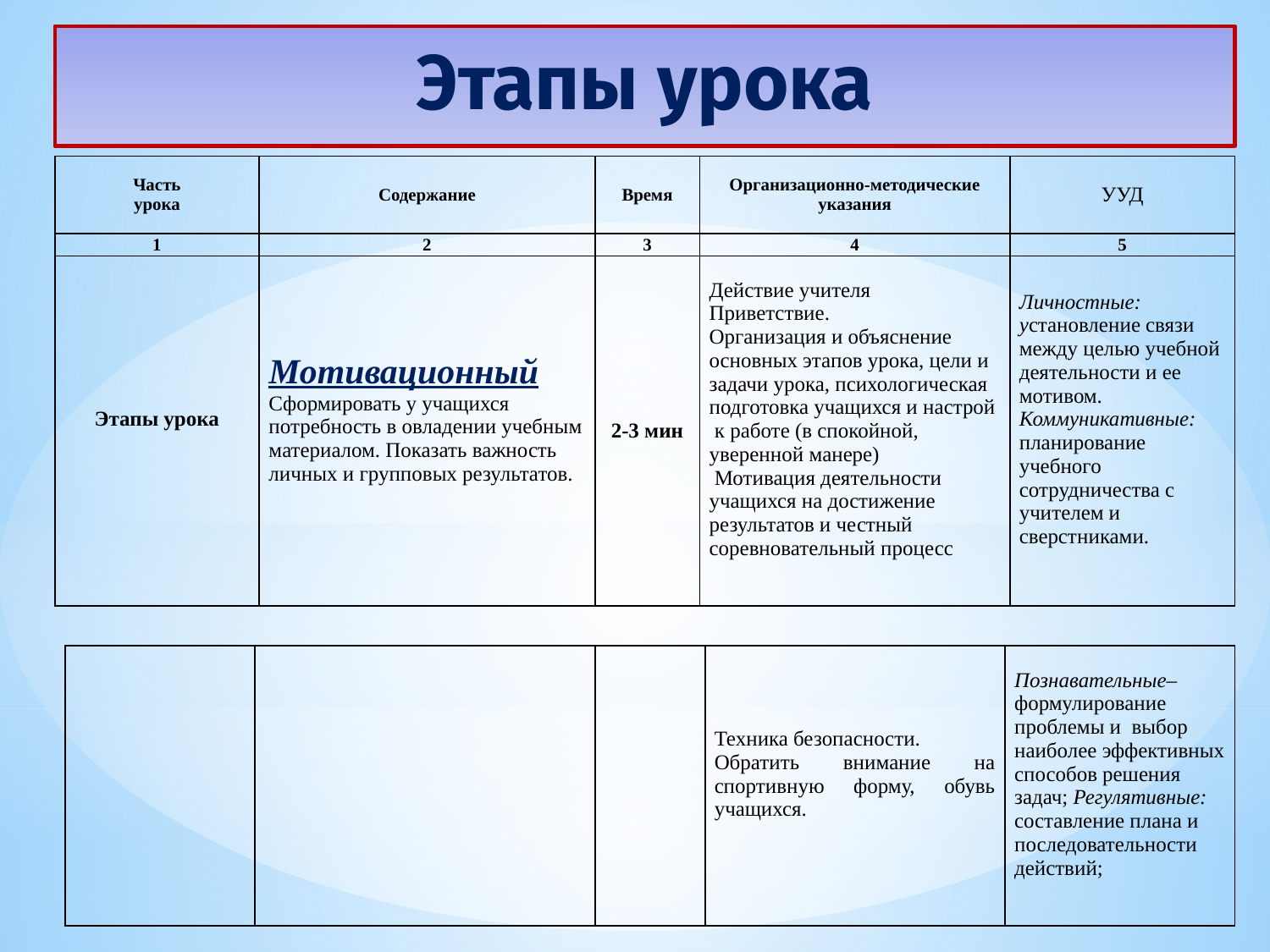

# Этапы урока
| Часть урока | Содержание | Время | Организационно-методические указания | УУД |
| --- | --- | --- | --- | --- |
| 1 | 2 | 3 | 4 | 5 |
| Этапы урока | Мотивационный Сформировать у учащихся потребность в овладении учебным материалом. Показать важность личных и групповых результатов. | 2-3 мин | Действие учителя Приветствие. Организация и объяснение основных этапов урока, цели и задачи урока, психологическая подготовка учащихся и настрой к работе (в спокойной, уверенной манере) Мотивация деятельности учащихся на достижение результатов и честный соревновательный процесс | Личностные: установление связи между целью учебной деятельности и ее мотивом. Коммуникативные: планирование учебного сотрудничества с учителем и сверстниками. |
|  |  |  | Техника безопасности. Обратить внимание на спортивную форму, обувь учащихся. | Познавательные– формулирование проблемы и выбор наиболее эффективных способов решения задач; Регулятивные: составление плана и последовательности действий; |
| --- | --- | --- | --- | --- |